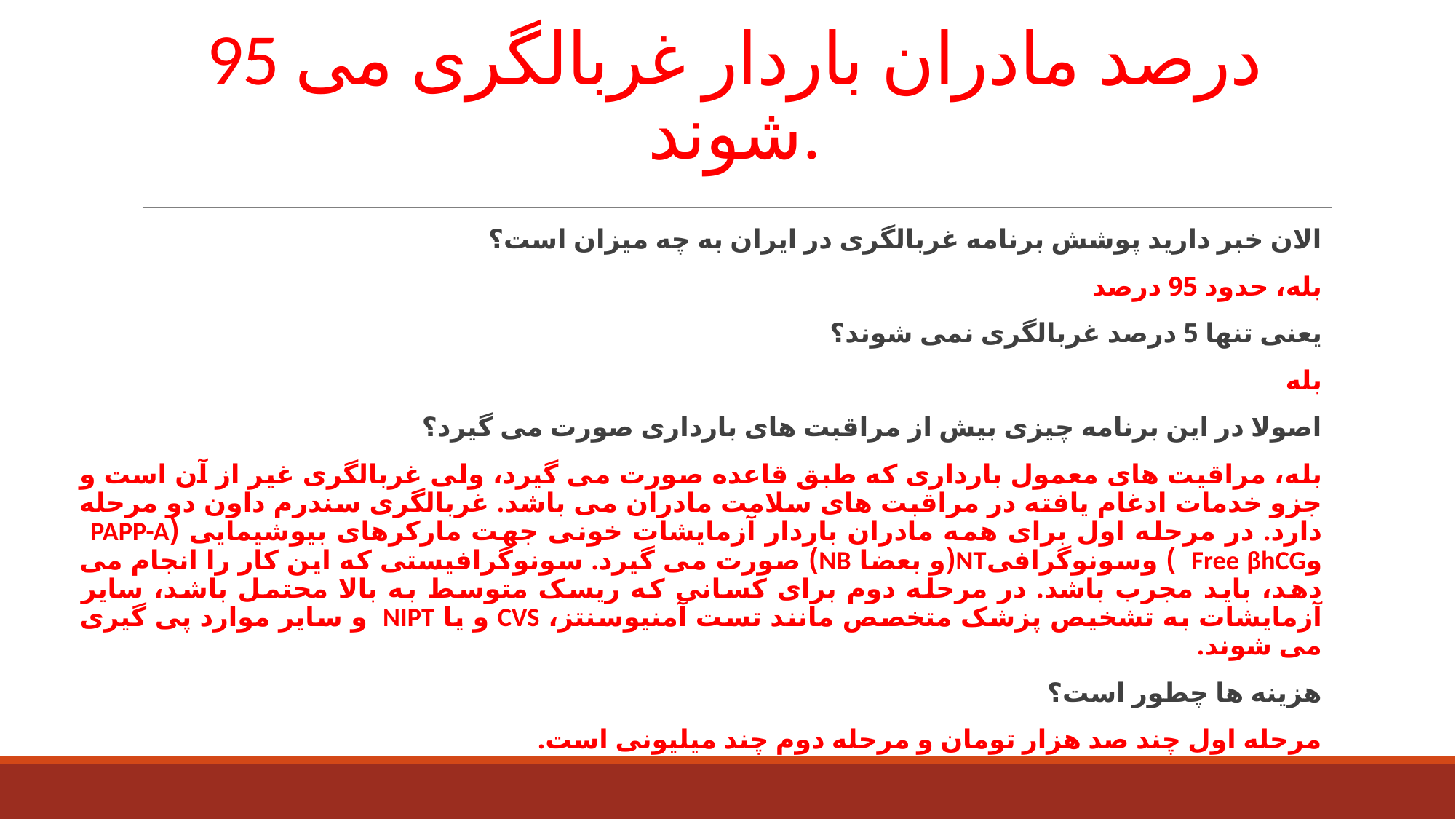

# 95 درصد مادران باردار غربالگری می شوند.
الان خبر دارید پوشش برنامه غربالگری در ایران به چه میزان است؟
بله، حدود 95 درصد
یعنی تنها 5 درصد غربالگری نمی شوند؟
بله
اصولا در این برنامه چیزی بیش از مراقبت های بارداری صورت می گیرد؟
بله، مراقیت های معمول بارداری که طبق قاعده صورت می گیرد، ولی غربالگری غیر از آن است و جزو خدمات ادغام یافته در مراقبت های سلامت مادران می باشد. غربالگری سندرم داون دو مرحله دارد. در مرحله اول برای همه مادران باردار آزمایشات خونی جهت مارکرهای بیوشیمایی (PAPP-A  وFree βhCG  ) وسونوگرافیNT(و بعضا NB) صورت می گیرد. سونوگرافیستی که این کار را انجام می دهد، باید مجرب باشد. در مرحله دوم برای کسانی که ریسک متوسط به بالا محتمل باشد، سایر آزمایشات به تشخیص پزشک متخصص مانند تست آمنیوسنتز، CVS و یا NIPT  و سایر موارد پی گیری می شوند.
هزینه ها چطور است؟
مرحله اول چند صد هزار تومان و مرحله دوم چند میلیونی است.